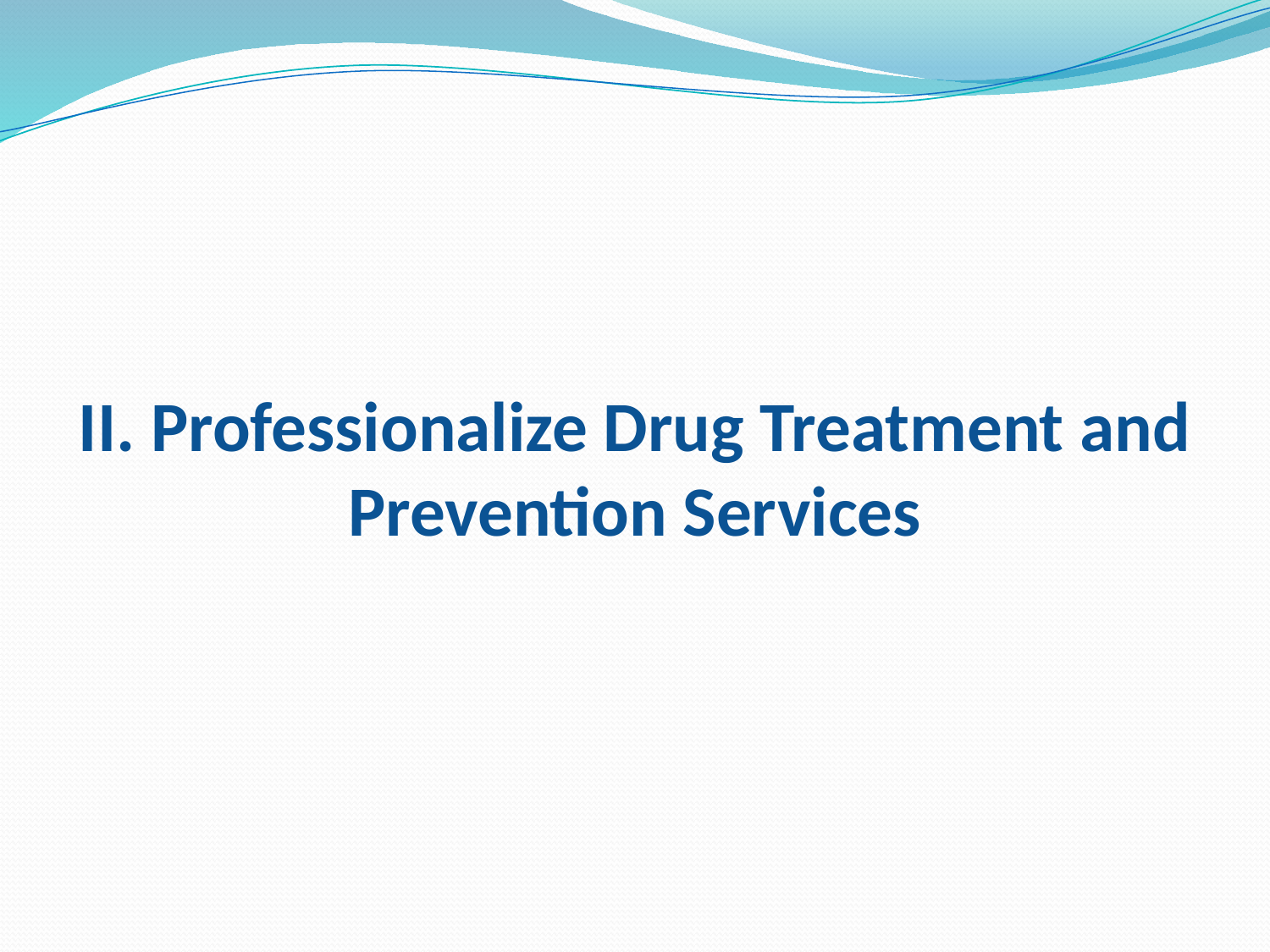

# II. Professionalize Drug Treatment and Prevention Services